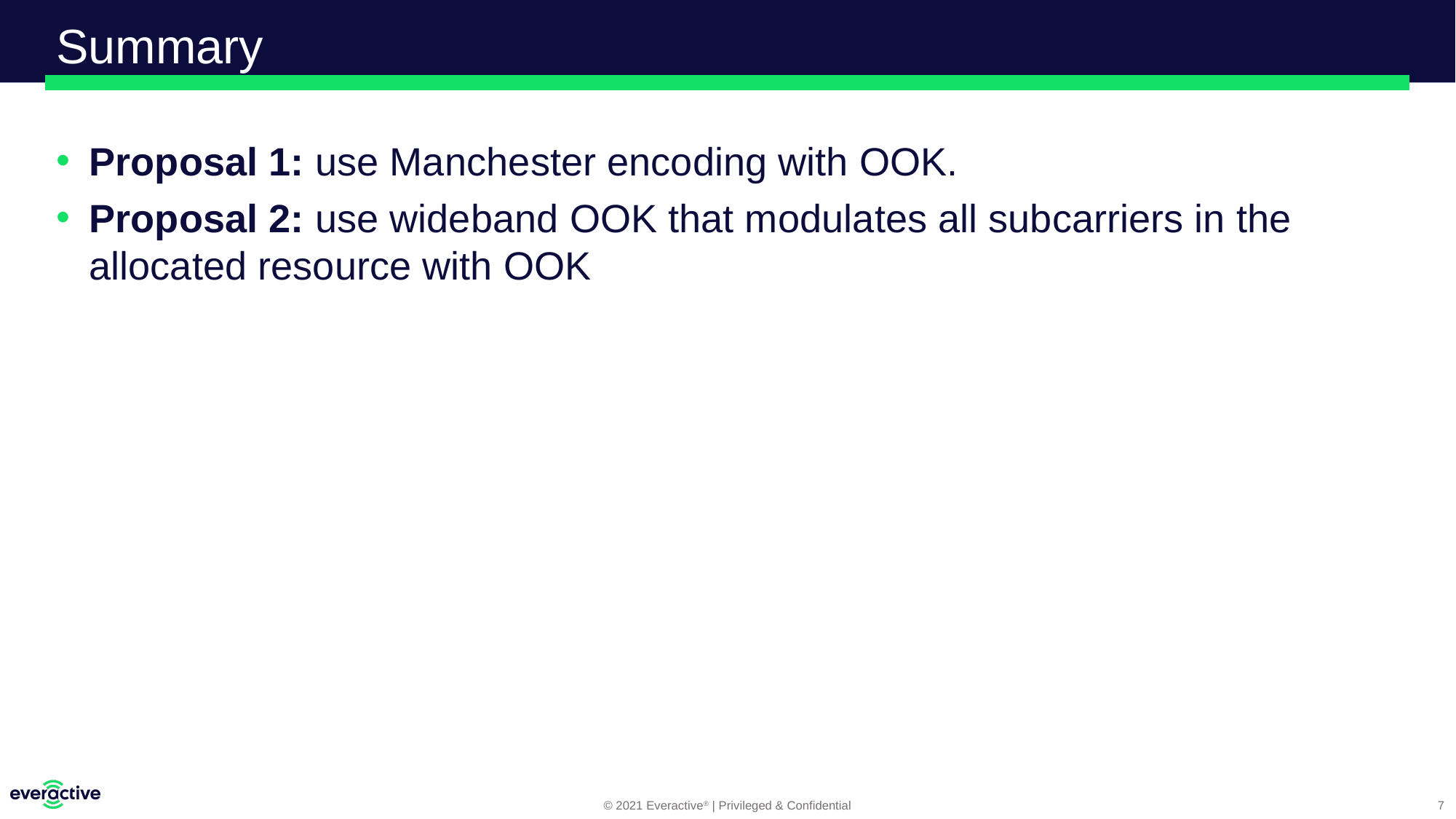

# Summary
Proposal 1: use Manchester encoding with OOK.
Proposal 2: use wideband OOK that modulates all subcarriers in the allocated resource with OOK